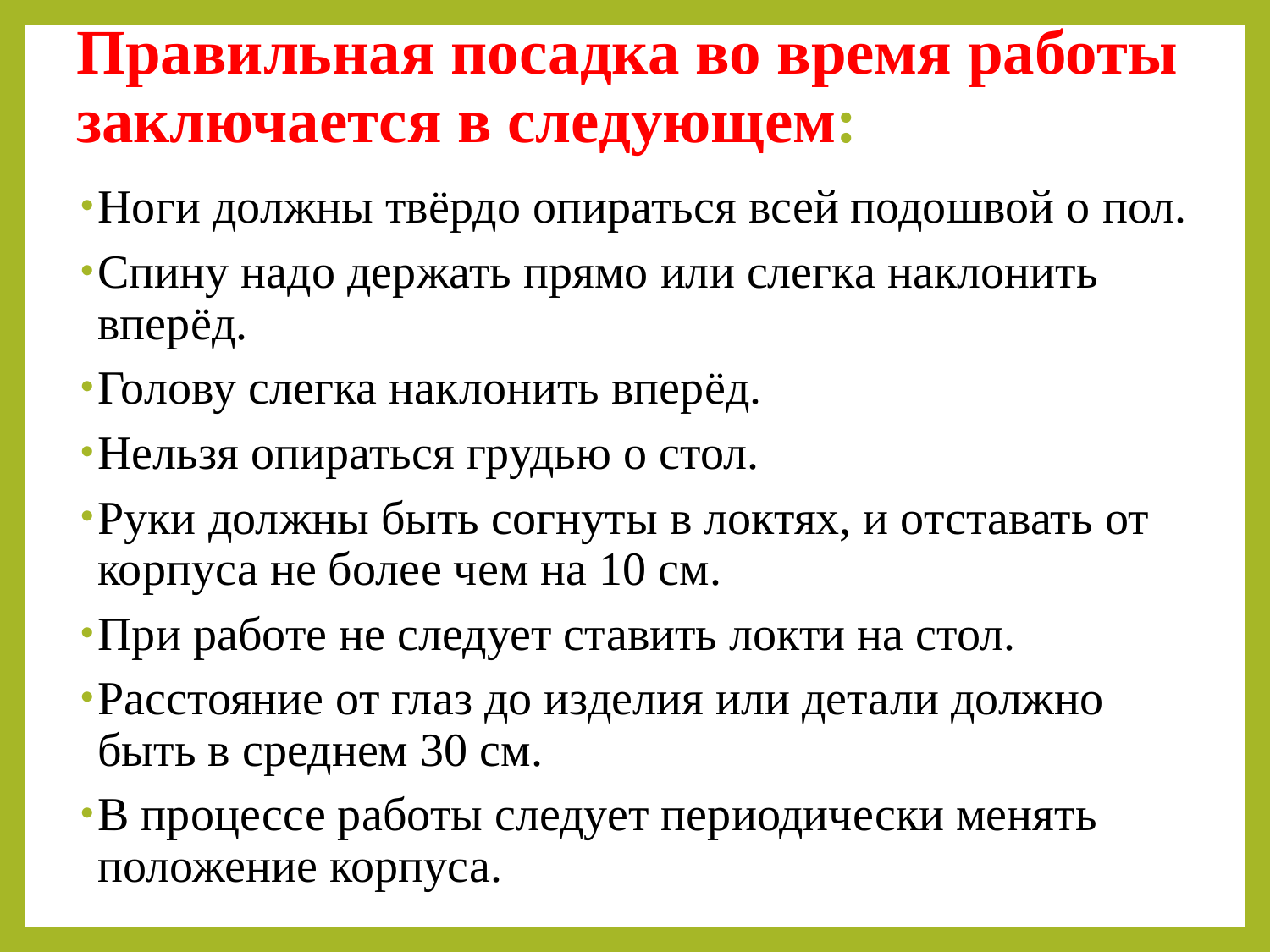

# Правильная посадка во время работы заключается в следующем:
Ноги должны твёрдо опираться всей подошвой о пол.
Спину надо держать прямо или слегка наклонить вперёд.
Голову слегка наклонить вперёд.
Нельзя опираться грудью о стол.
Руки должны быть согнуты в локтях, и отставать от корпуса не более чем на 10 см.
При работе не следует ставить локти на стол.
Расстояние от глаз до изделия или детали должно быть в среднем 30 см.
В процессе работы следует периодически менять положение корпуса.